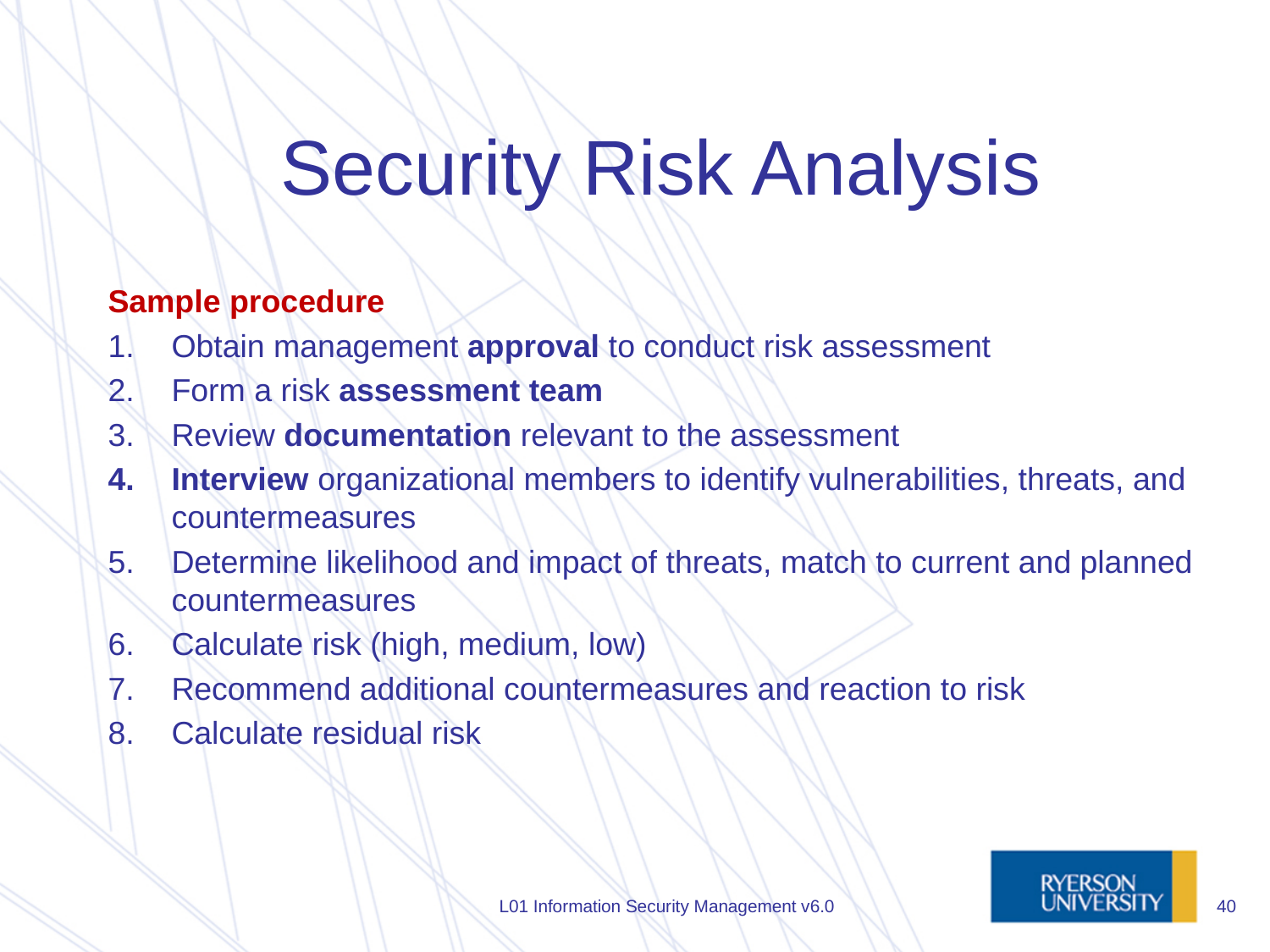

# Security Risk Analysis
Sample procedure
Obtain management approval to conduct risk assessment
Form a risk assessment team
Review documentation relevant to the assessment
Interview organizational members to identify vulnerabilities, threats, and countermeasures
Determine likelihood and impact of threats, match to current and planned countermeasures
Calculate risk (high, medium, low)
Recommend additional countermeasures and reaction to risk
Calculate residual risk
L01 Information Security Management v6.0
40